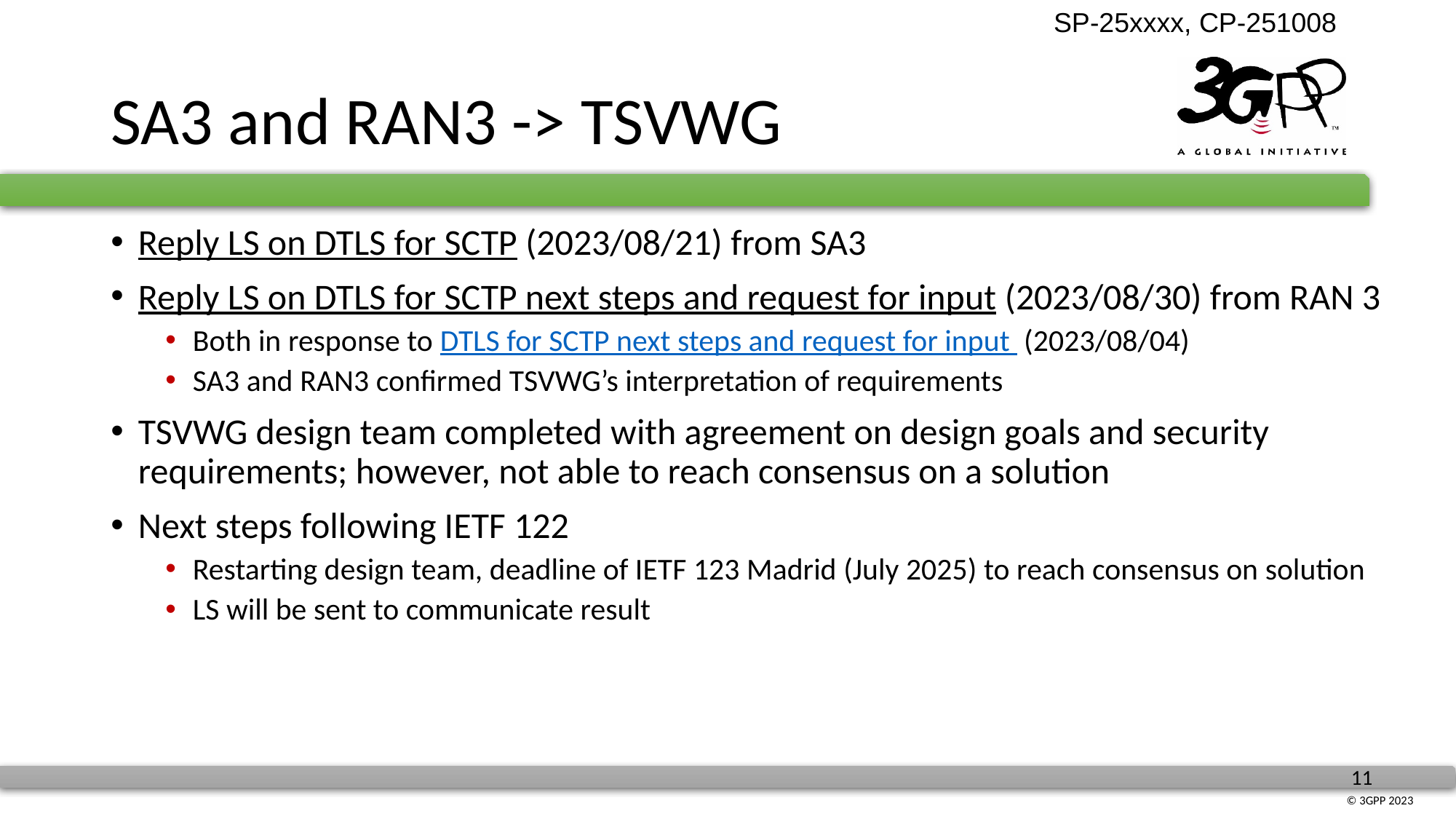

# SA3 and RAN3 -> TSVWG
Reply LS on DTLS for SCTP (2023/08/21) from SA3
Reply LS on DTLS for SCTP next steps and request for input (2023/08/30) from RAN 3
Both in response to DTLS for SCTP next steps and request for input  (2023/08/04)
SA3 and RAN3 confirmed TSVWG’s interpretation of requirements
TSVWG design team completed with agreement on design goals and security requirements; however, not able to reach consensus on a solution
Next steps following IETF 122
Restarting design team, deadline of IETF 123 Madrid (July 2025) to reach consensus on solution
LS will be sent to communicate result